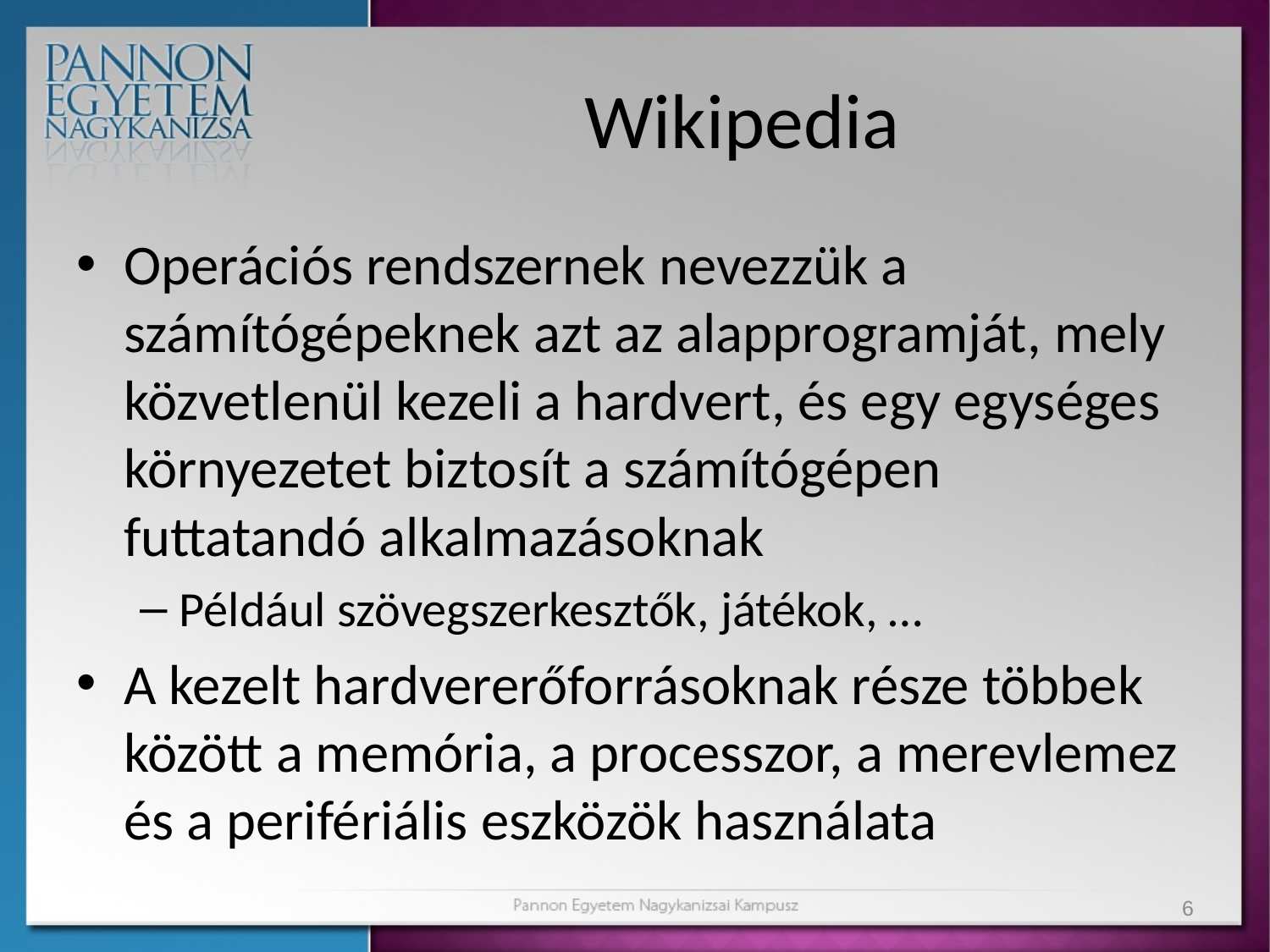

# Wikipedia
Operációs rendszernek nevezzük a számítógépeknek azt az alapprogramját, mely közvetlenül kezeli a hardvert, és egy egységes környezetet biztosít a számítógépen futtatandó alkalmazásoknak
Például szövegszerkesztők, játékok, …
A kezelt hardvererőforrásoknak része többek között a memória, a processzor, a merevlemez és a perifériális eszközök használata
6